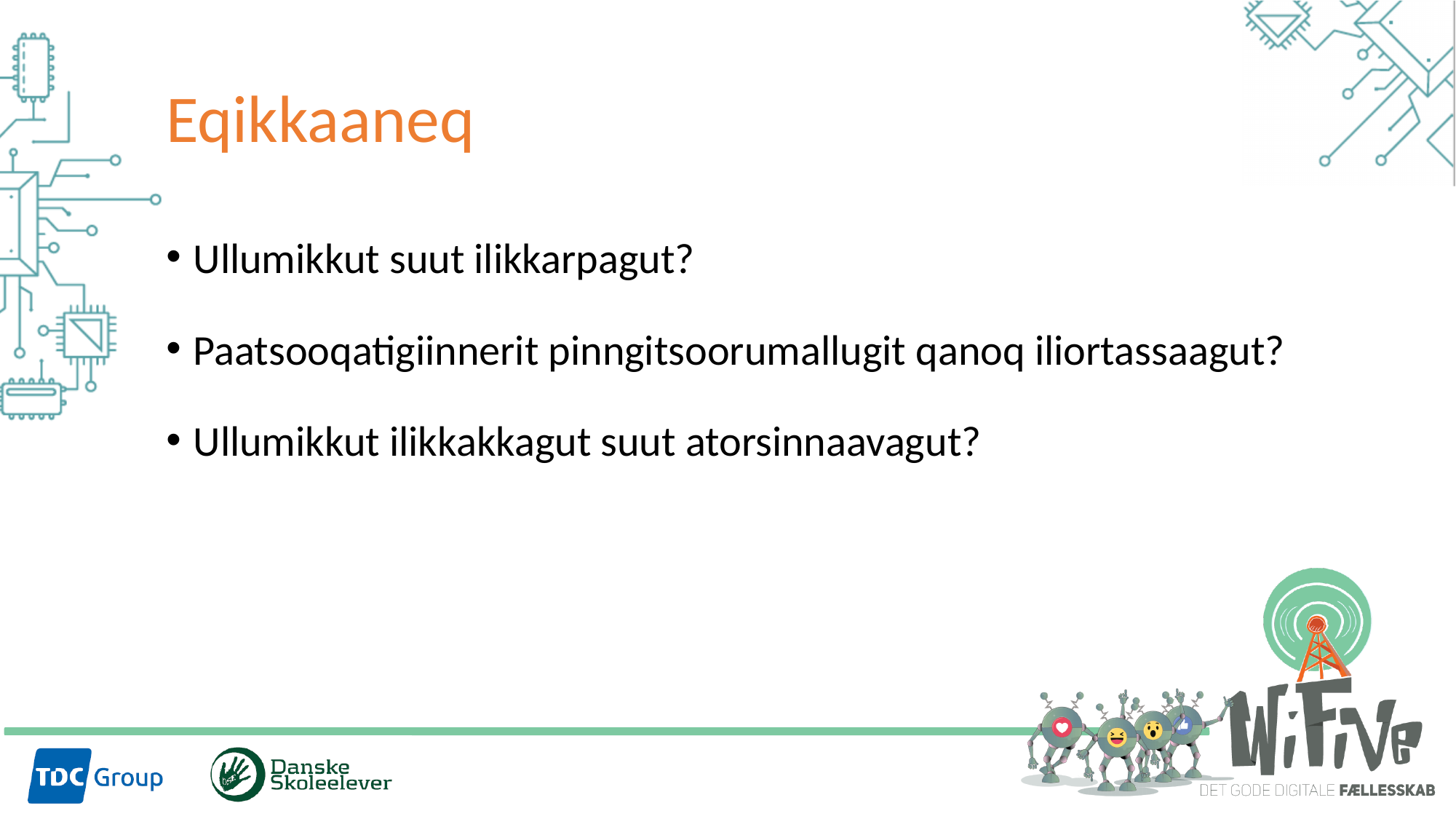

# Eqikkaaneq
Ullumikkut suut ilikkarpagut?
Paatsooqatigiinnerit pinngitsoorumallugit qanoq iliortassaagut?
Ullumikkut ilikkakkagut suut atorsinnaavagut?